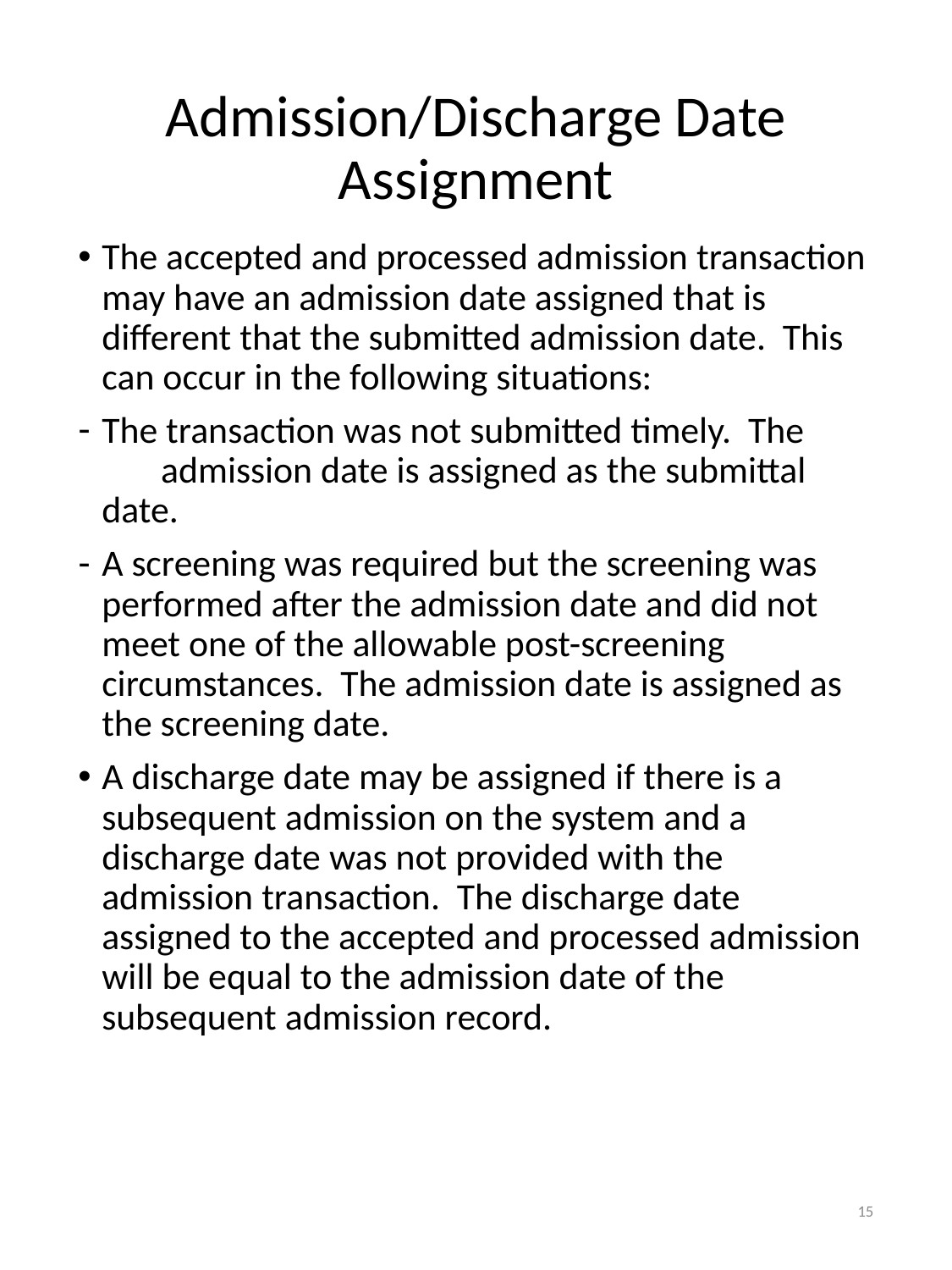

# Admission/Discharge Date Assignment
The accepted and processed admission transaction may have an admission date assigned that is different that the submitted admission date.  This can occur in the following situations:
The transaction was not submitted timely.  The                admission date is assigned as the submittal date.
A screening was required but the screening was performed after the admission date and did not meet one of the allowable post-screening circumstances.  The admission date is assigned as the screening date.
A discharge date may be assigned if there is a subsequent admission on the system and a discharge date was not provided with the admission transaction.  The discharge date assigned to the accepted and processed admission will be equal to the admission date of the subsequent admission record.

15